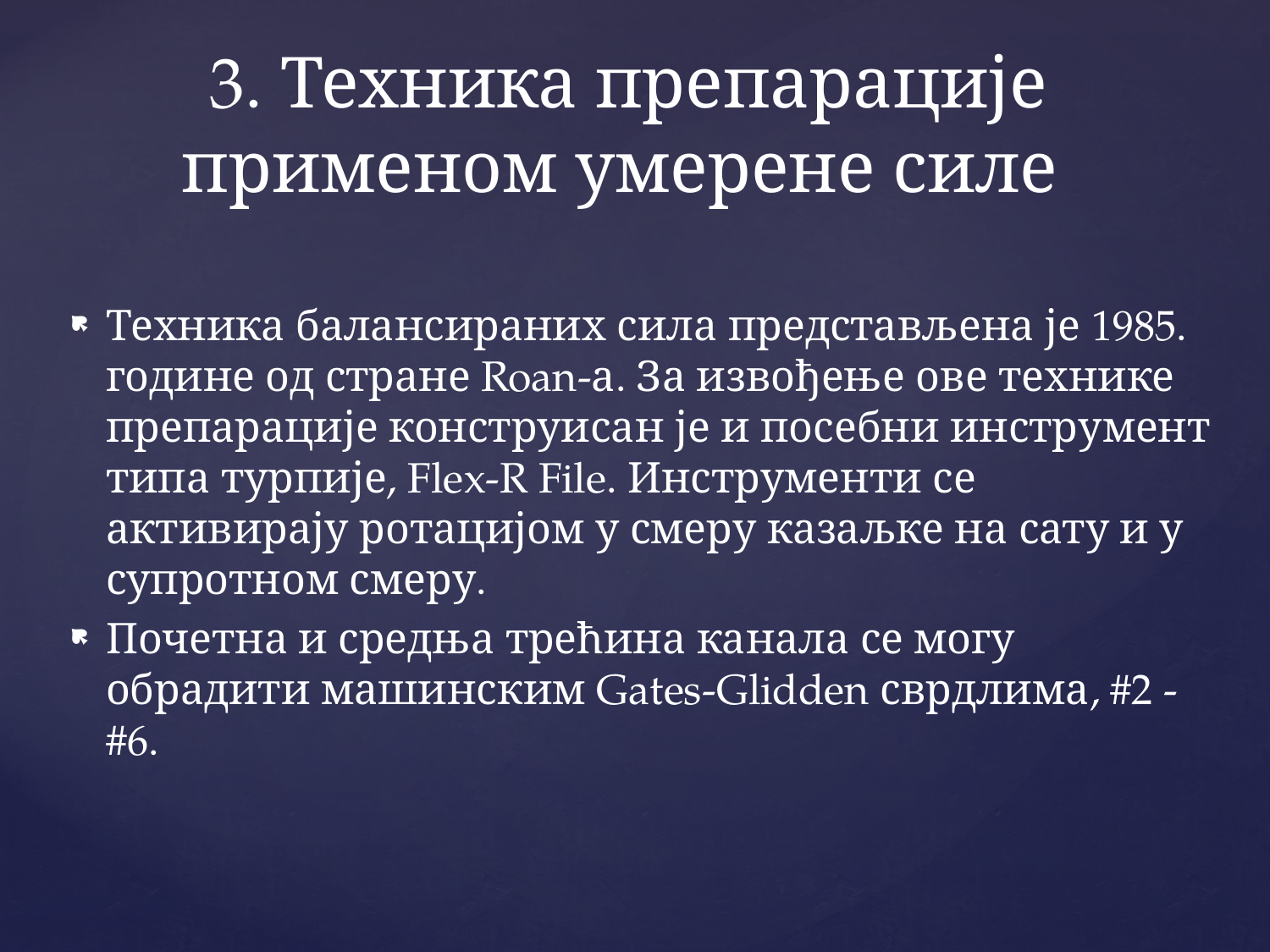

# 3. Техника препарације применом умерене силе
Техника балансираних сила представљена је 1985. године од стране Roan-а. За извођење ове технике препарације конструисан је и посебни инструмент типа турпије, Flex-R File. Инструменти се активирају ротацијом у смеру казаљке на сату и у супротном смеру.
Почетна и средња трећина канала се могу обрадити машинским Gates-Glidden сврдлима, #2 - #6.